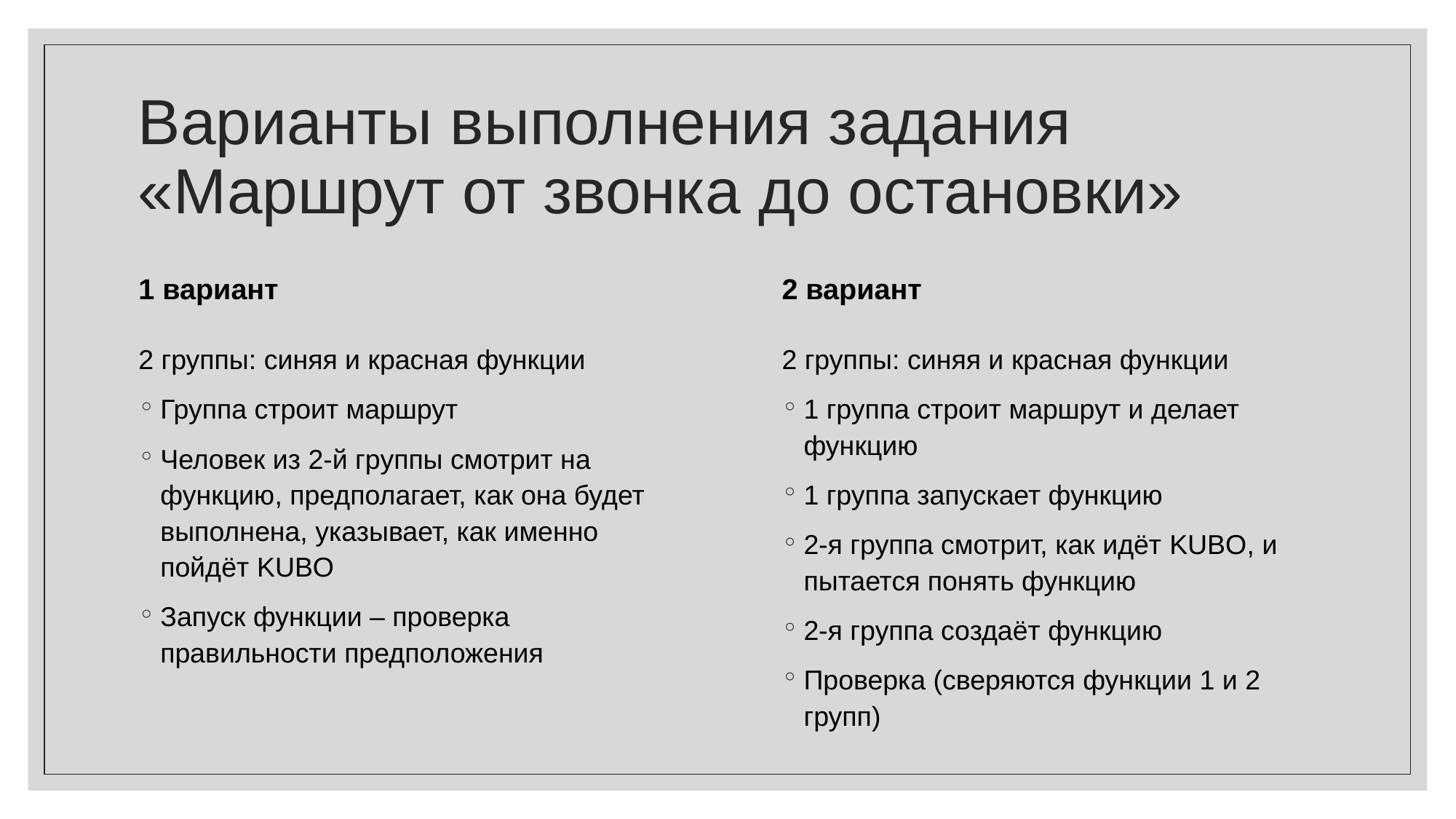

# Варианты выполнения задания «Маршрут от звонка до остановки»
1 вариант
2 вариант
2 группы: синяя и красная функции
1 группа строит маршрут и делает функцию
1 группа запускает функцию
2-я группа смотрит, как идёт KUBO, и пытается понять функцию
2-я группа создаёт функцию
Проверка (сверяются функции 1 и 2 групп)
2 группы: синяя и красная функции
Группа строит маршрут
Человек из 2-й группы смотрит на функцию, предполагает, как она будет выполнена, указывает, как именно пойдёт KUBO
Запуск функции – проверка правильности предположения